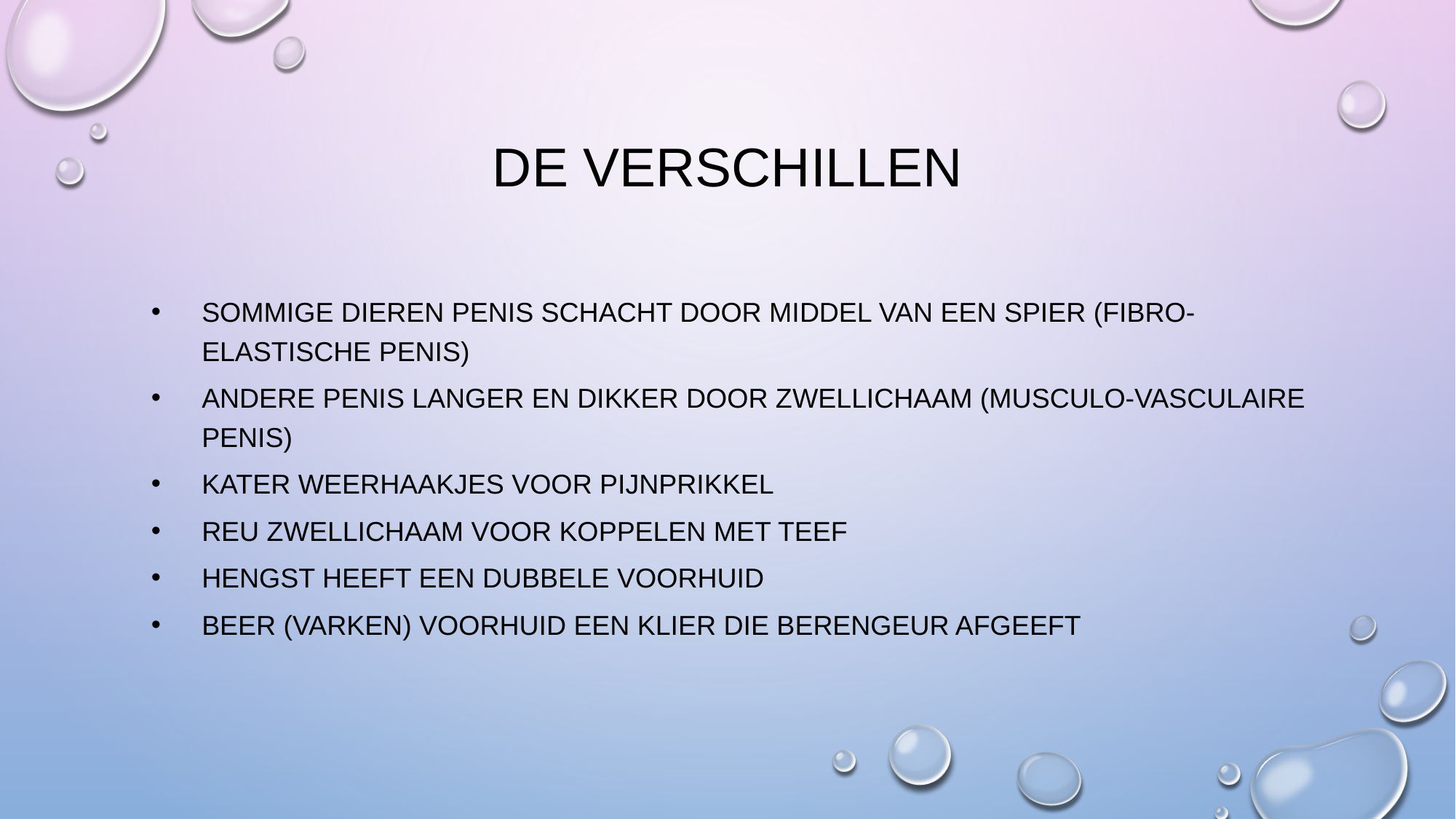

# De verschillen
Sommige dieren penis schacht door middel van een spier (fibro-elastische penis)
Andere penis langer en dikker door zwellichaam (musculo-vasculaire penis)
Kater weerhaakjes voor pijnprikkel
Reu zwellichaam voor koppelen met teef
Hengst heeft een dubbele voorhuid
Beer (varken) voorhuid een klier die berengeur afgeeft